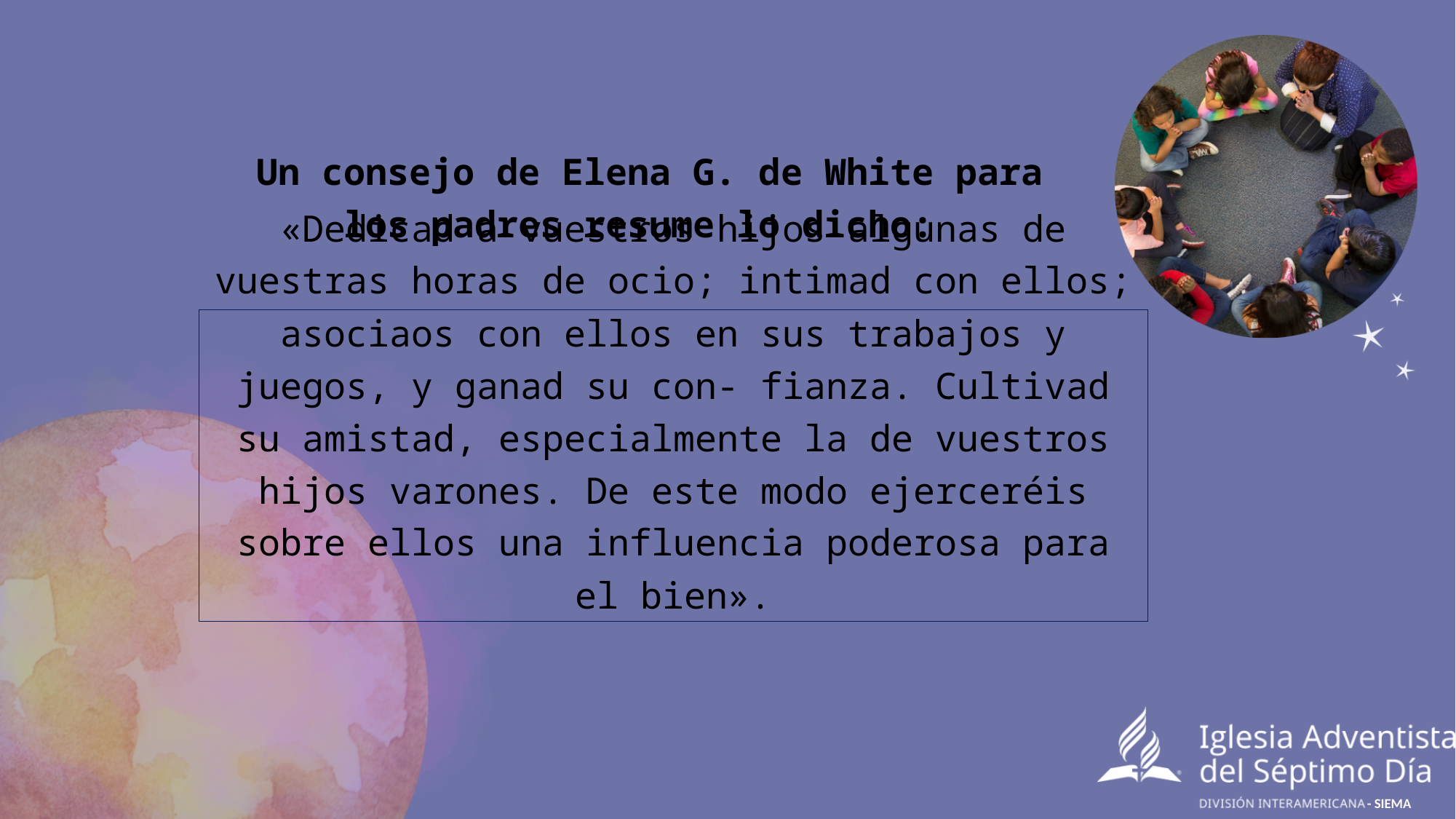

Un consejo de Elena G. de White para los padres resume lo dicho:
«Dedicad a vuestros hijos algunas de vuestras horas de ocio; intimad con ellos; asociaos con ellos en sus trabajos y juegos, y ganad su con- fianza. Cultivad su amistad, especialmente la de vuestros hijos varones. De este modo ejerceréis sobre ellos una influencia poderosa para el bien».
 - SIEMA